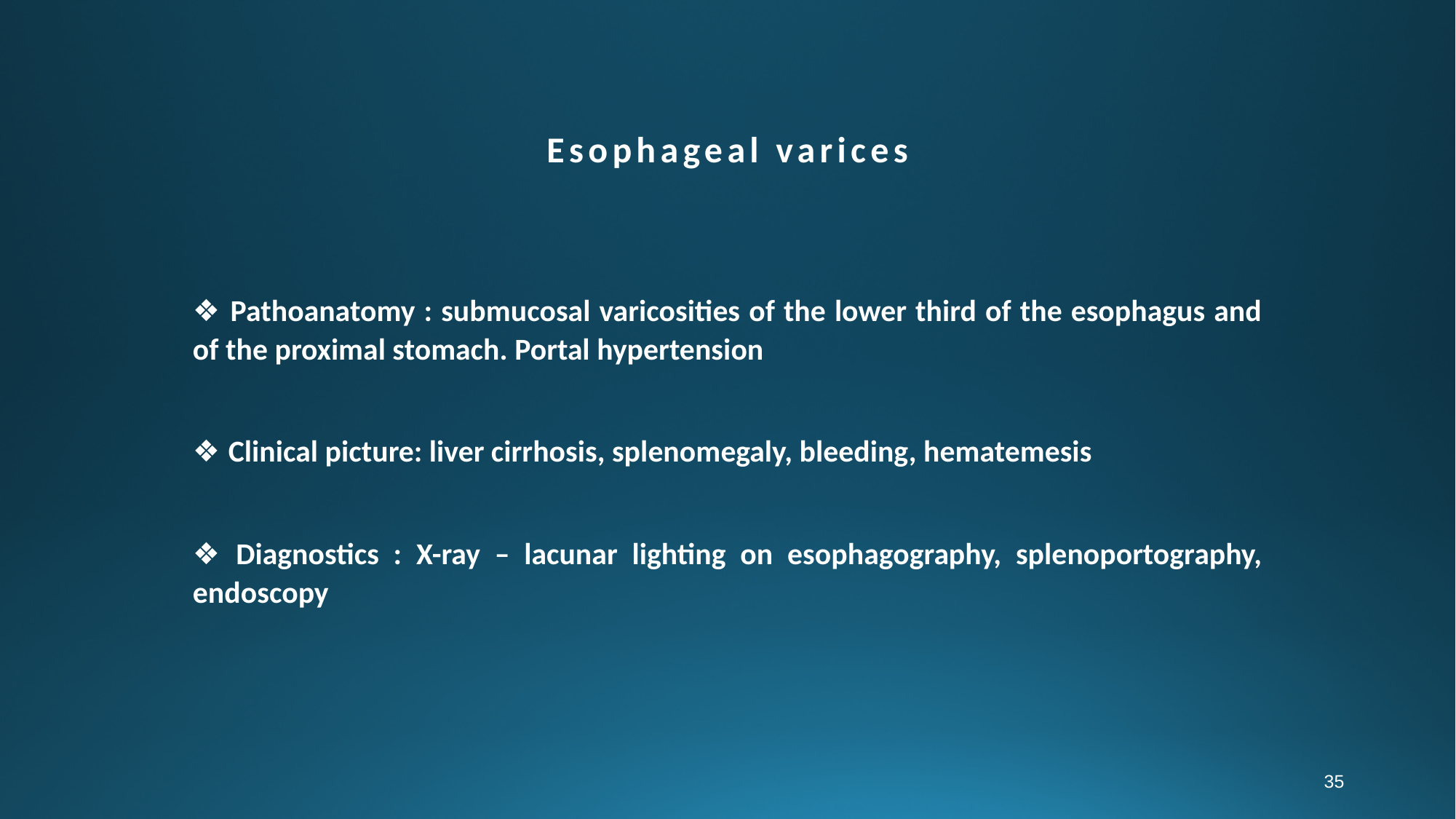

Esophageal varices

❖ Pathoanatomy : submucosal varicosities of the lower third of the esophagus and of the proximal stomach. Portal hypertension

❖ Clinical picture: liver cirrhosis, splenomegaly, bleeding, hematemesis

❖ Diagnostics : X-ray – lacunar lighting on esophagography, splenoportography, endoscopy
35